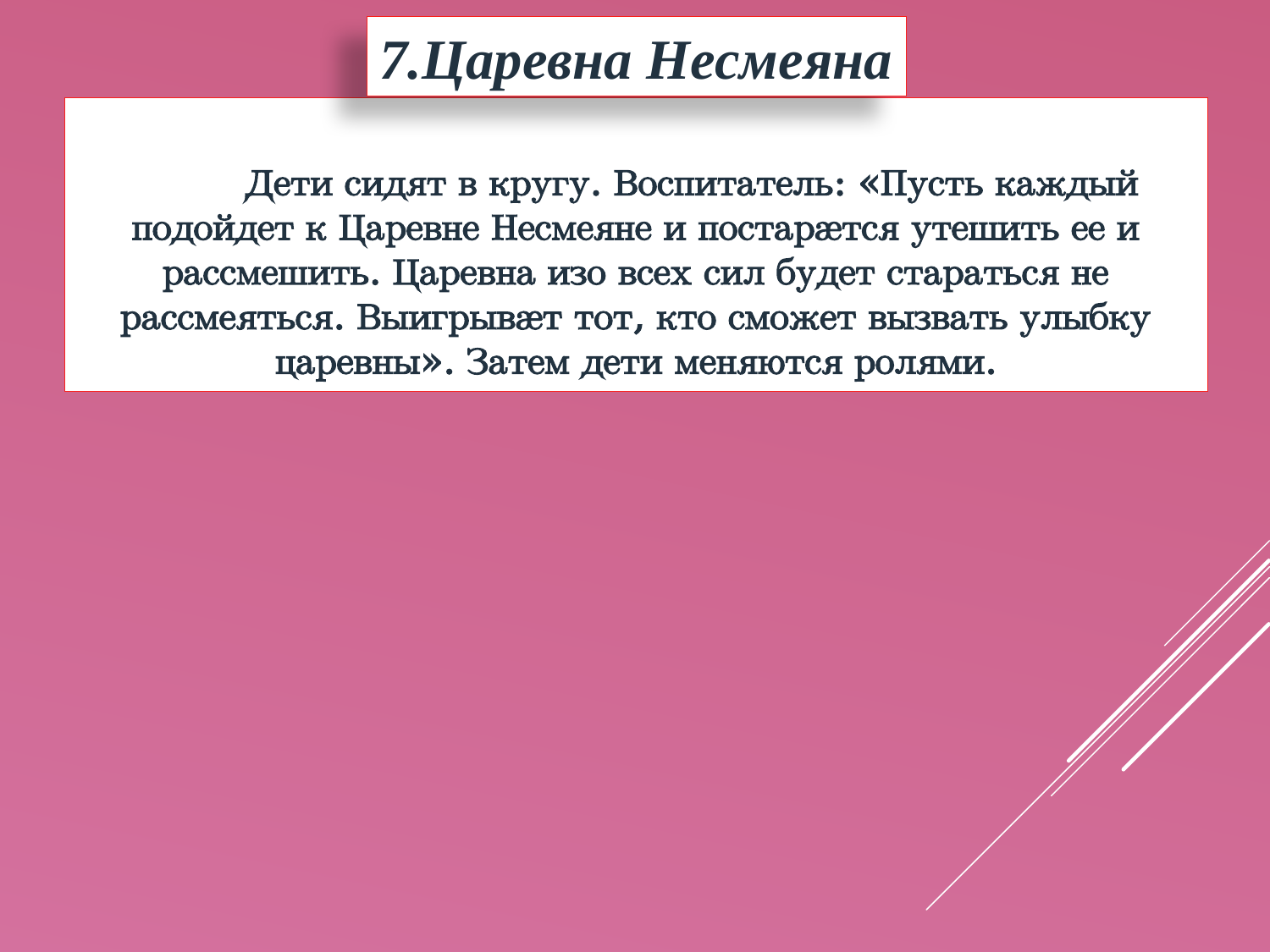

7.Царевна Несмеяна

	Дети сидят в кругу. Воспитатель: «Пусть каждый подойдет к Царевне Несмеяне и постарается утешить ее и рассмешить. Царевна изо всех сил будет стараться не рассмеяться. Выигрывает тот, кто сможет вызвать улыбку царевны». Затем дети меняются ролями.